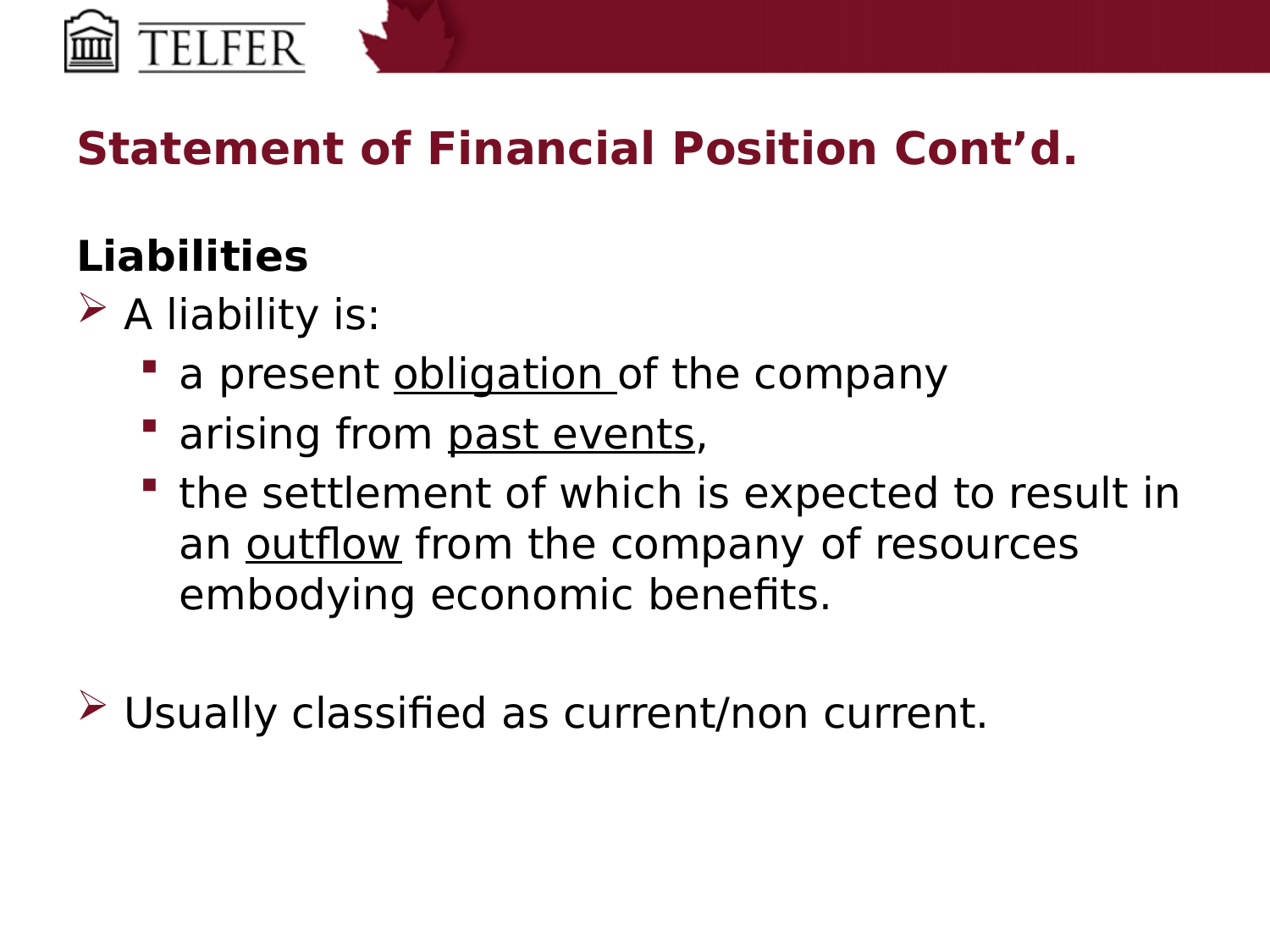

# Statement of Financial Position Cont’d.
Liabilities
A liability is:
a present obligation of the company
arising from past events,
the settlement of which is expected to result in an outflow from the company of resources embodying economic benefits.

Usually classified as current/non current.